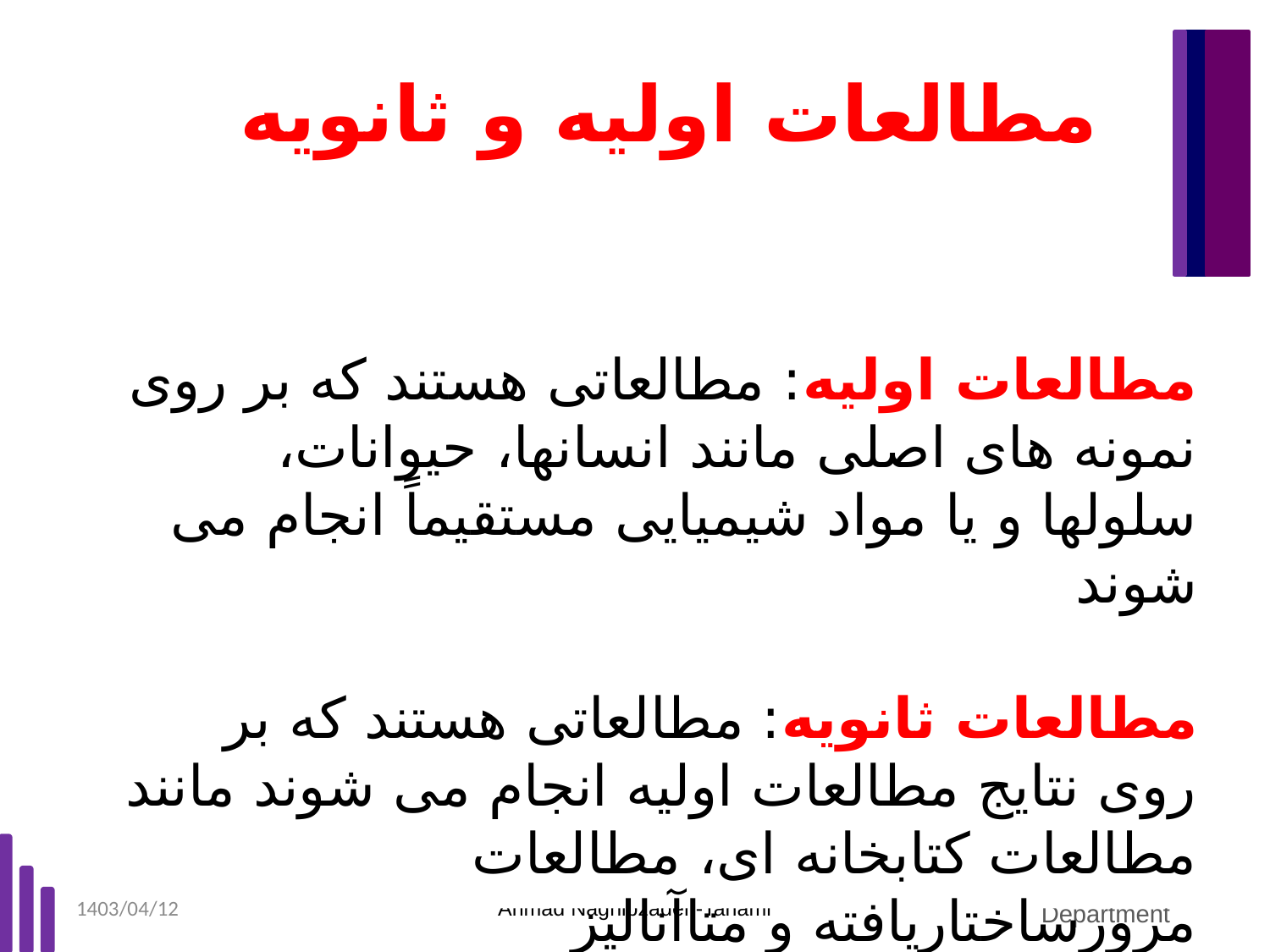

# مطالعات اولیه و ثانویه
مطالعات اولیه: مطالعاتی هستند که بر روی نمونه های اصلی مانند انسانها، حیوانات، سلولها و یا مواد شیمیایی مستقیماً انجام می شوند

مطالعات ثانویه: مطالعاتی هستند که بر روی نتایج مطالعات اولیه انجام می شوند مانند مطالعات کتابخانه ای، مطالعات مرورساختاریافته و متاآنالیز

1403/04/12
Ahmad Naghibzadeh-Tahami